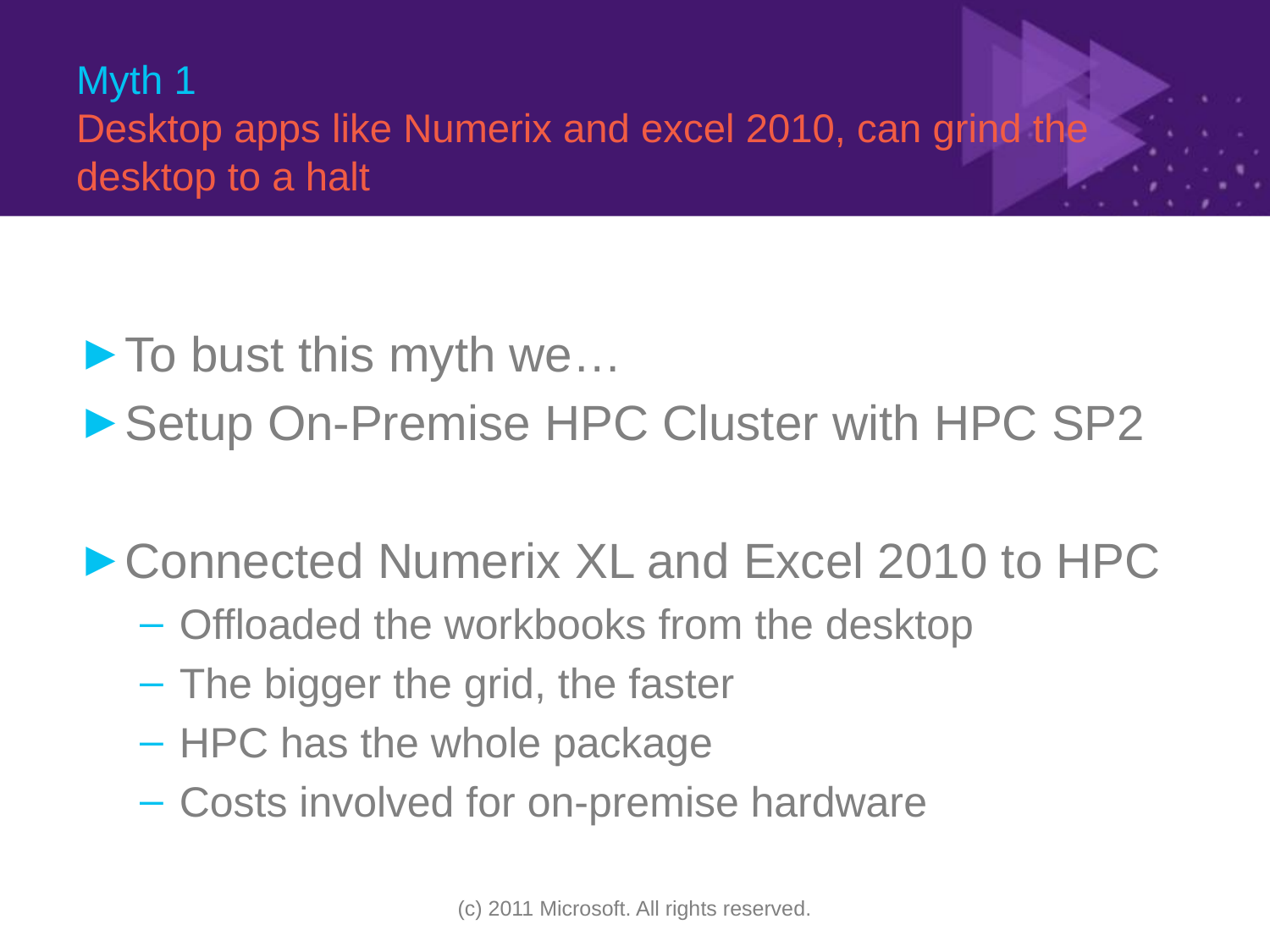

# Myth 1 Desktop apps like Numerix and excel 2010, can grind the desktop to a halt
To bust this myth we…
Setup On-Premise HPC Cluster with HPC SP2

Connected Numerix XL and Excel 2010 to HPC
Offloaded the workbooks from the desktop
The bigger the grid, the faster
HPC has the whole package
Costs involved for on-premise hardware

(c) 2011 Microsoft. All rights reserved.